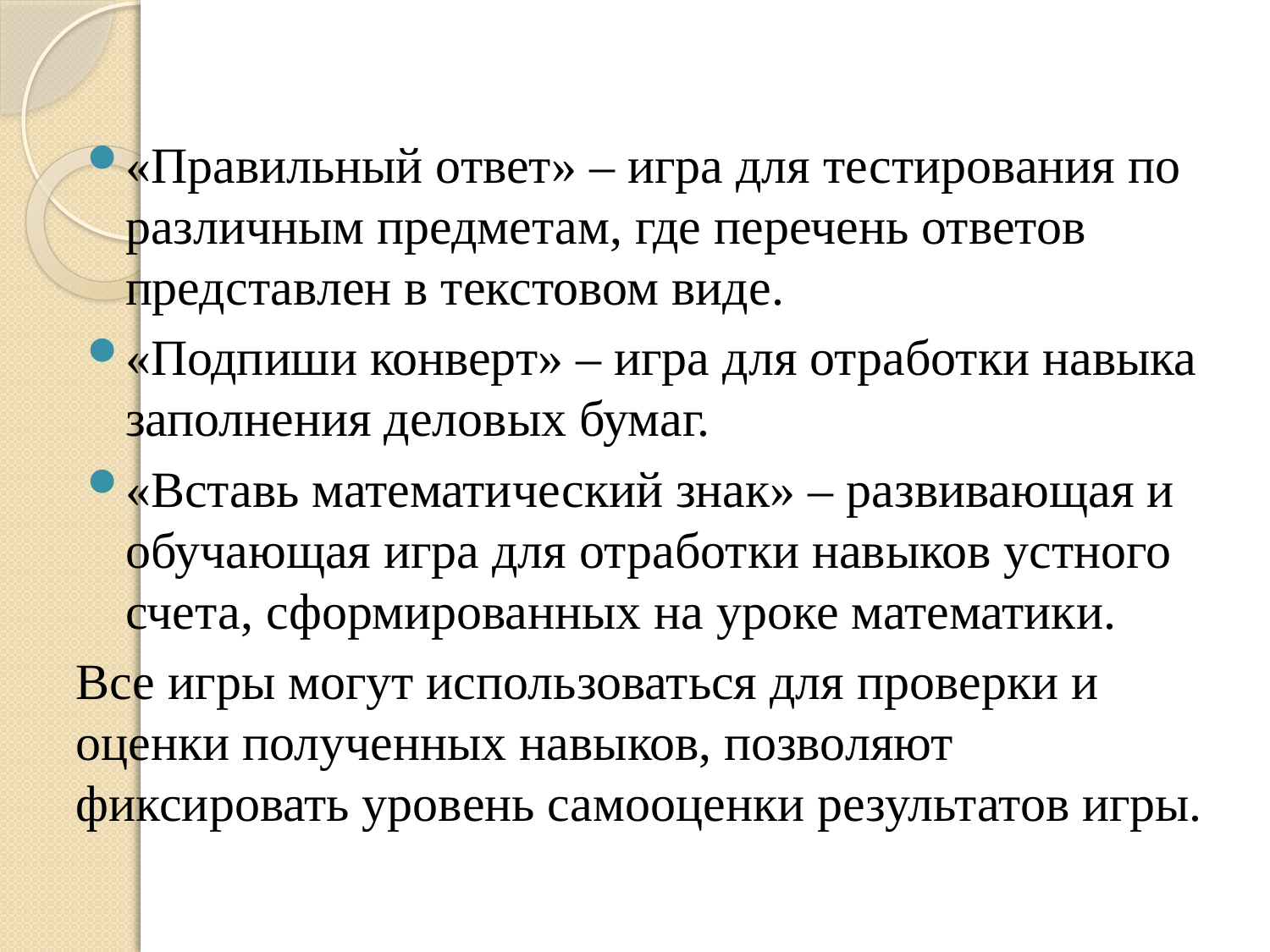

«Правильный ответ» – игра для тестирования по различным предметам, где перечень ответов представлен в текстовом виде.
«Подпиши конверт» – игра для отработки навыка заполнения деловых бумаг.
«Вставь математический знак» – развивающая и обучающая игра для отработки навыков устного счета, сформированных на уроке математики.
Все игры могут использоваться для проверки и оценки полученных навыков, позволяют фиксировать уровень самооценки результатов игры.